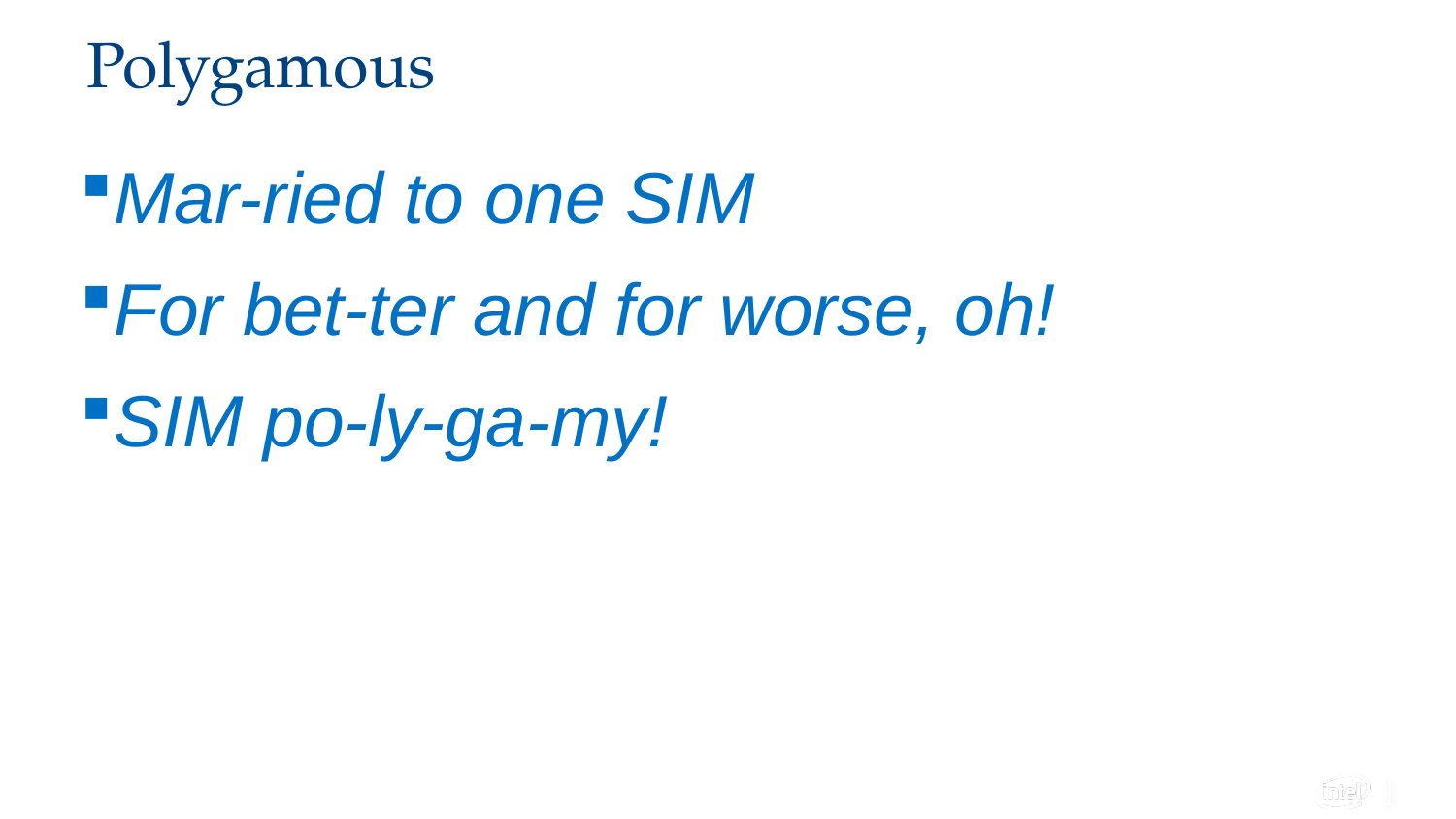

# Polygamous
Mar-ried to one SIM
For bet-ter and for worse, oh!
SIM po-ly-ga-my!
19